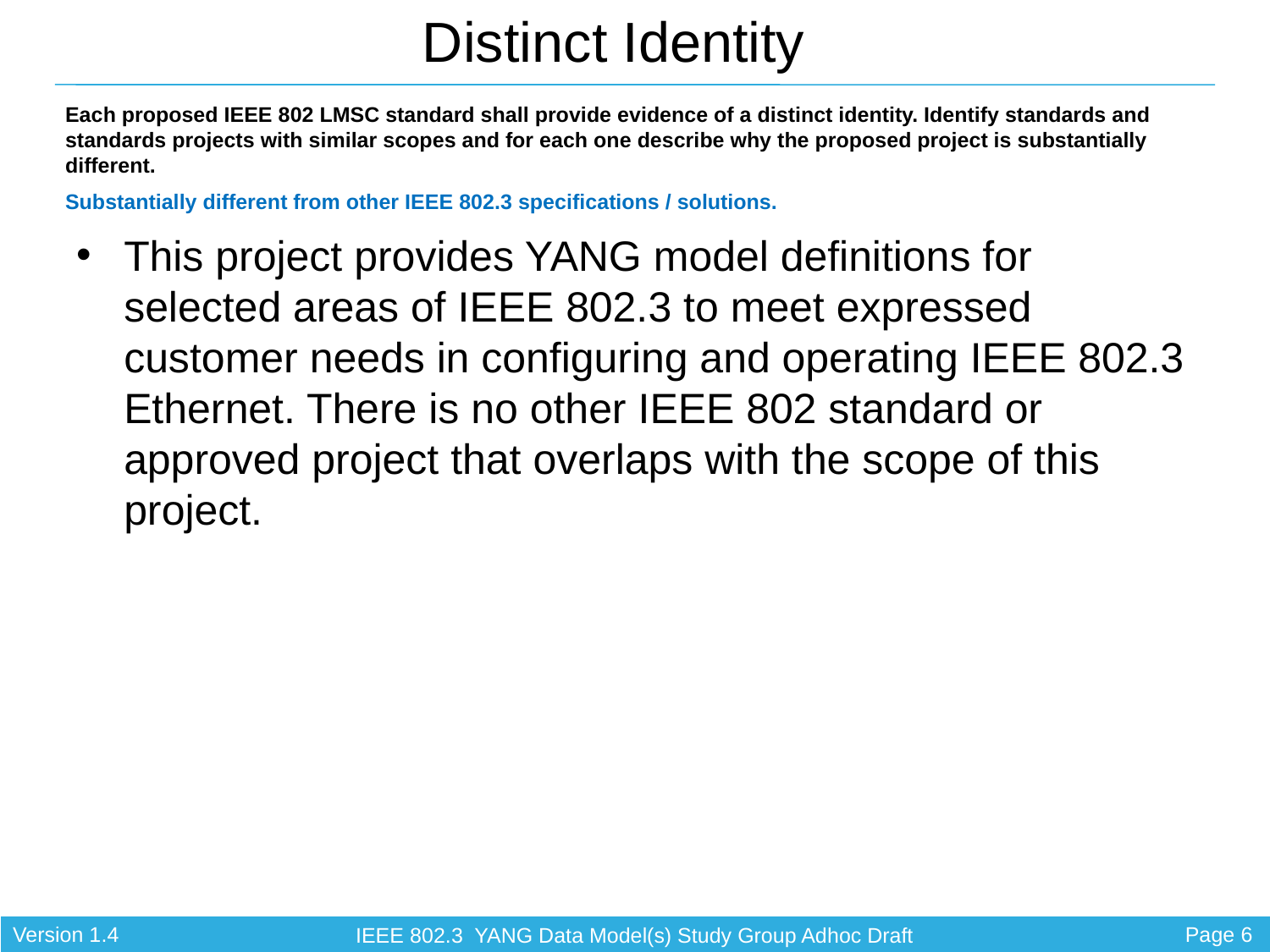

This project provides YANG model definitions for selected areas of IEEE 802.3 to meet expressed customer needs in configuring and operating IEEE 802.3 Ethernet. There is no other IEEE 802 standard or approved project that overlaps with the scope of this project.